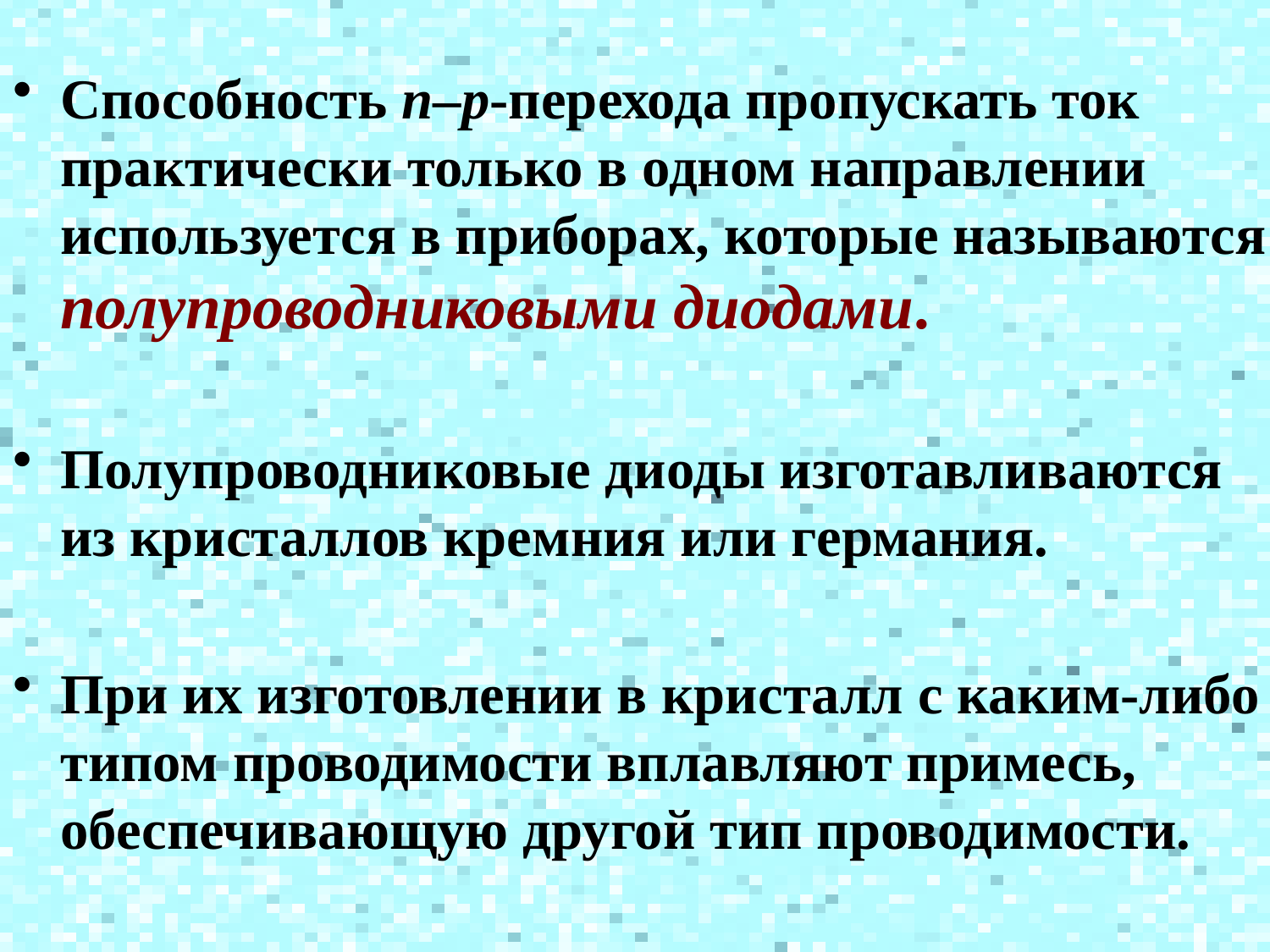

Способность n–p-перехода пропускать ток практически только в одном направлении используется в приборах, которые называются полупроводниковыми диодами.

Полупроводниковые диоды изготавливаются из кристаллов кремния или германия.

При их изготовлении в кристалл c каким-либо типом проводимости вплавляют примесь, обеспечивающую другой тип проводимости.